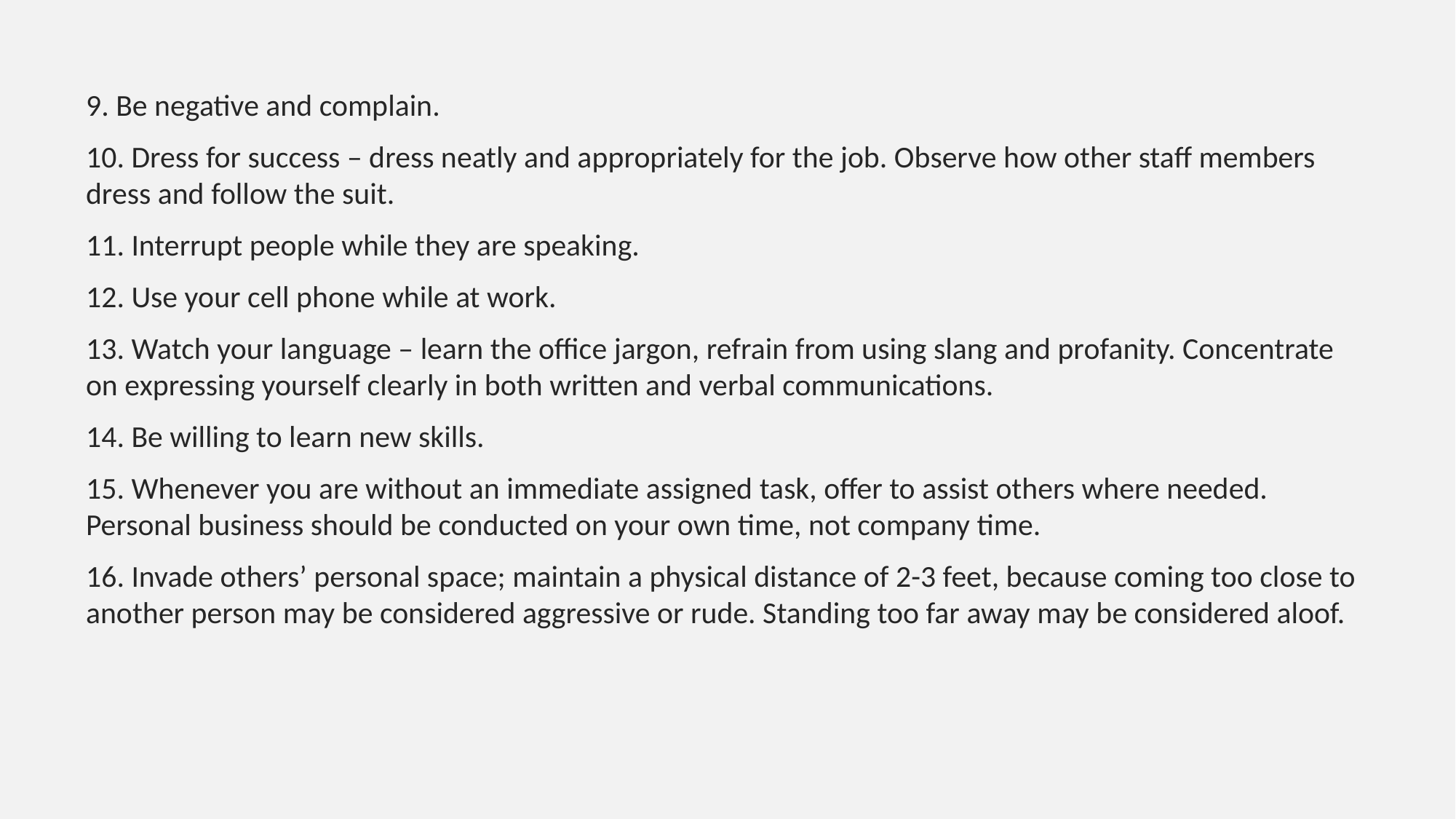

9. Be negative and complain.
10. Dress for success – dress neatly and appropriately for the job. Observe how other staff members dress and follow the suit.
11. Interrupt people while they are speaking.
12. Use your cell phone while at work.
13. Watch your language – learn the office jargon, refrain from using slang and profanity. Concentrate on expressing yourself clearly in both written and verbal communications.
14. Be willing to learn new skills.
15. Whenever you are without an immediate assigned task, offer to assist others where needed. Personal business should be conducted on your own time, not company time.
16. Invade others’ personal space; maintain a physical distance of 2-3 feet, because coming too close to another person may be considered aggressive or rude. Standing too far away may be considered aloof.